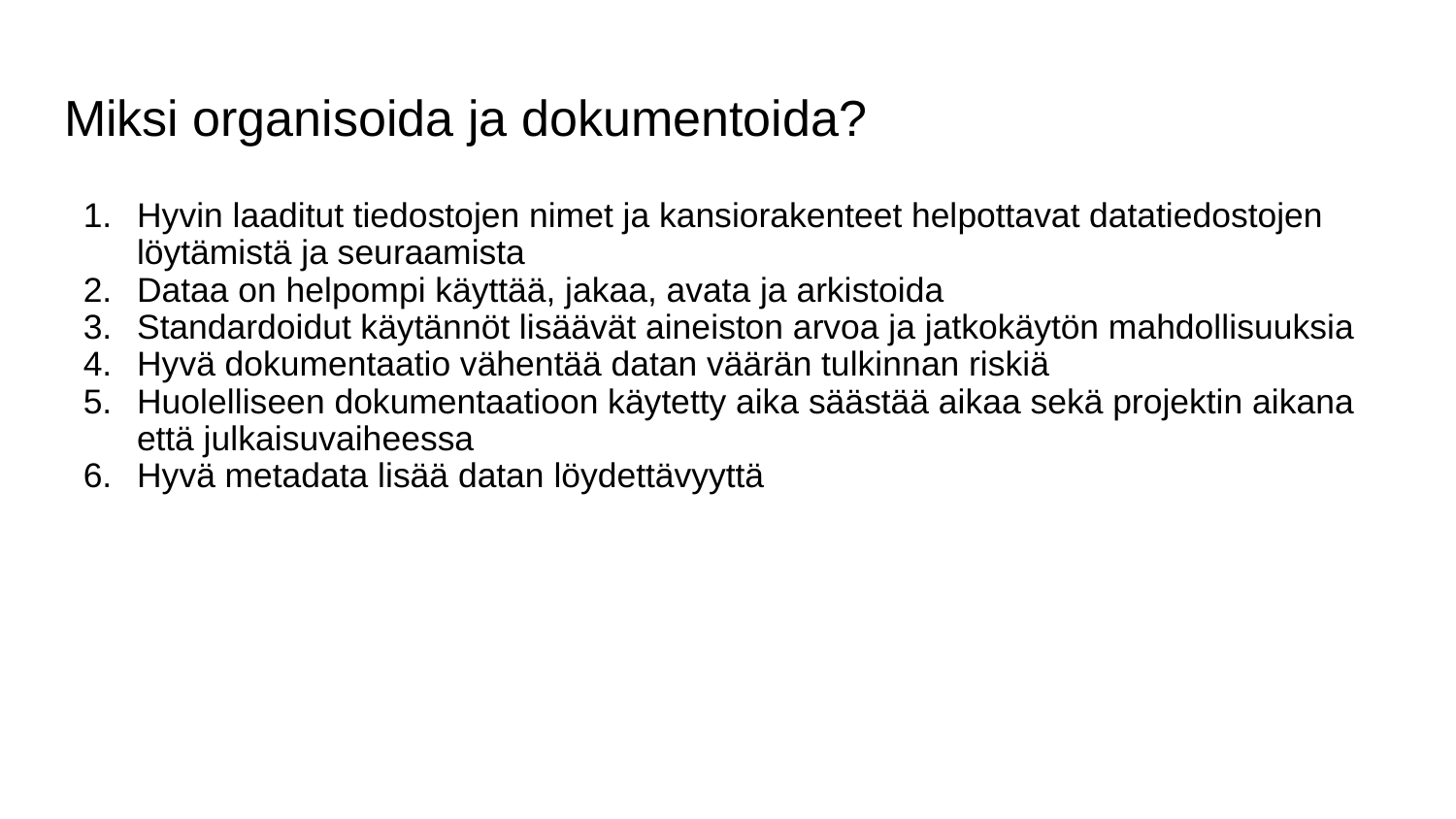

# Miksi organisoida ja dokumentoida?
Hyvin laaditut tiedostojen nimet ja kansiorakenteet helpottavat datatiedostojen löytämistä ja seuraamista
Dataa on helpompi käyttää, jakaa, avata ja arkistoida
Standardoidut käytännöt lisäävät aineiston arvoa ja jatkokäytön mahdollisuuksia
Hyvä dokumentaatio vähentää datan väärän tulkinnan riskiä
Huolelliseen dokumentaatioon käytetty aika säästää aikaa sekä projektin aikana että julkaisuvaiheessa
Hyvä metadata lisää datan löydettävyyttä